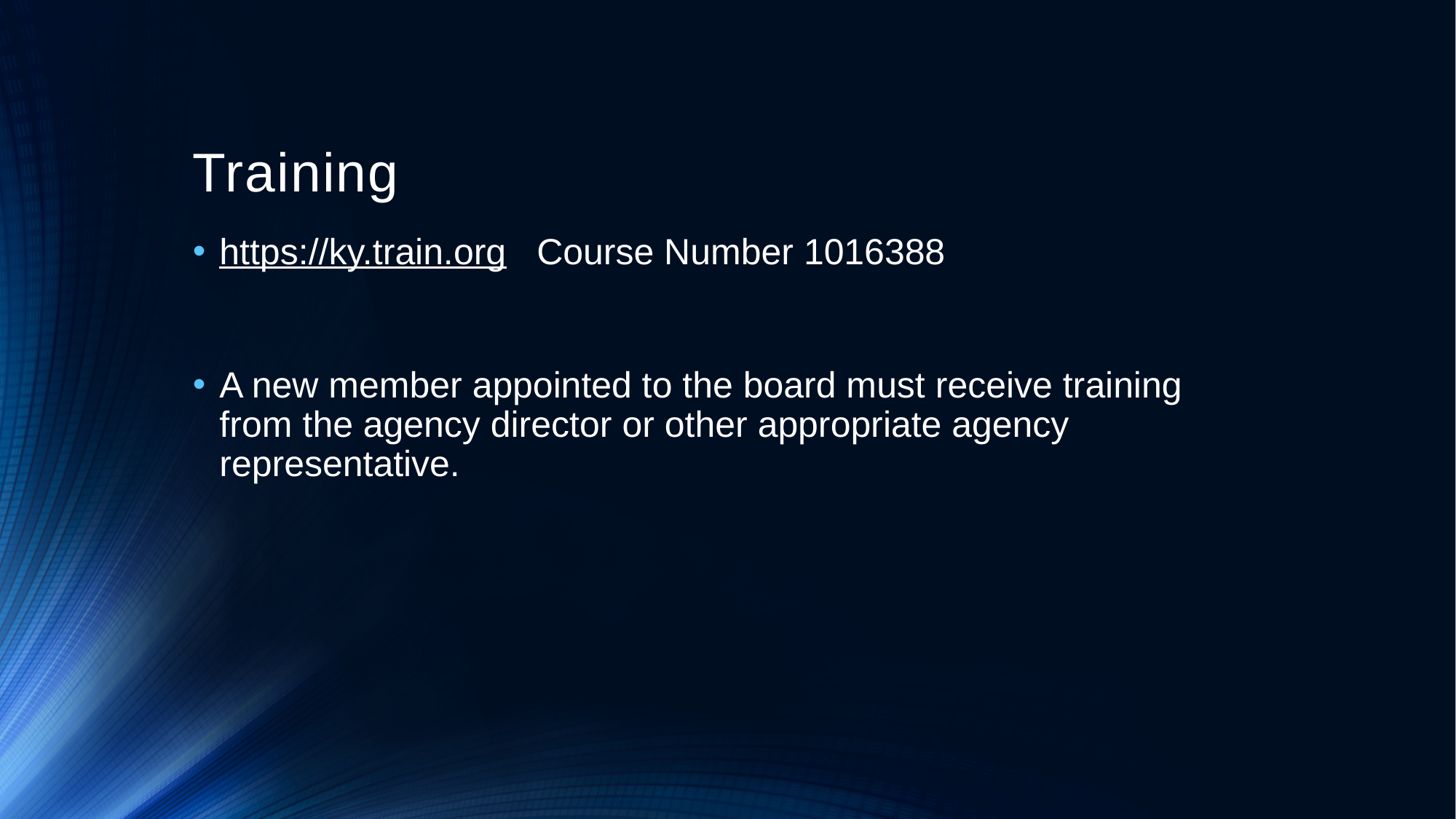

# Training
https://ky.train.org   Course Number 1016388

A new member appointed to the board must receive training from the agency director or other appropriate agency representative.